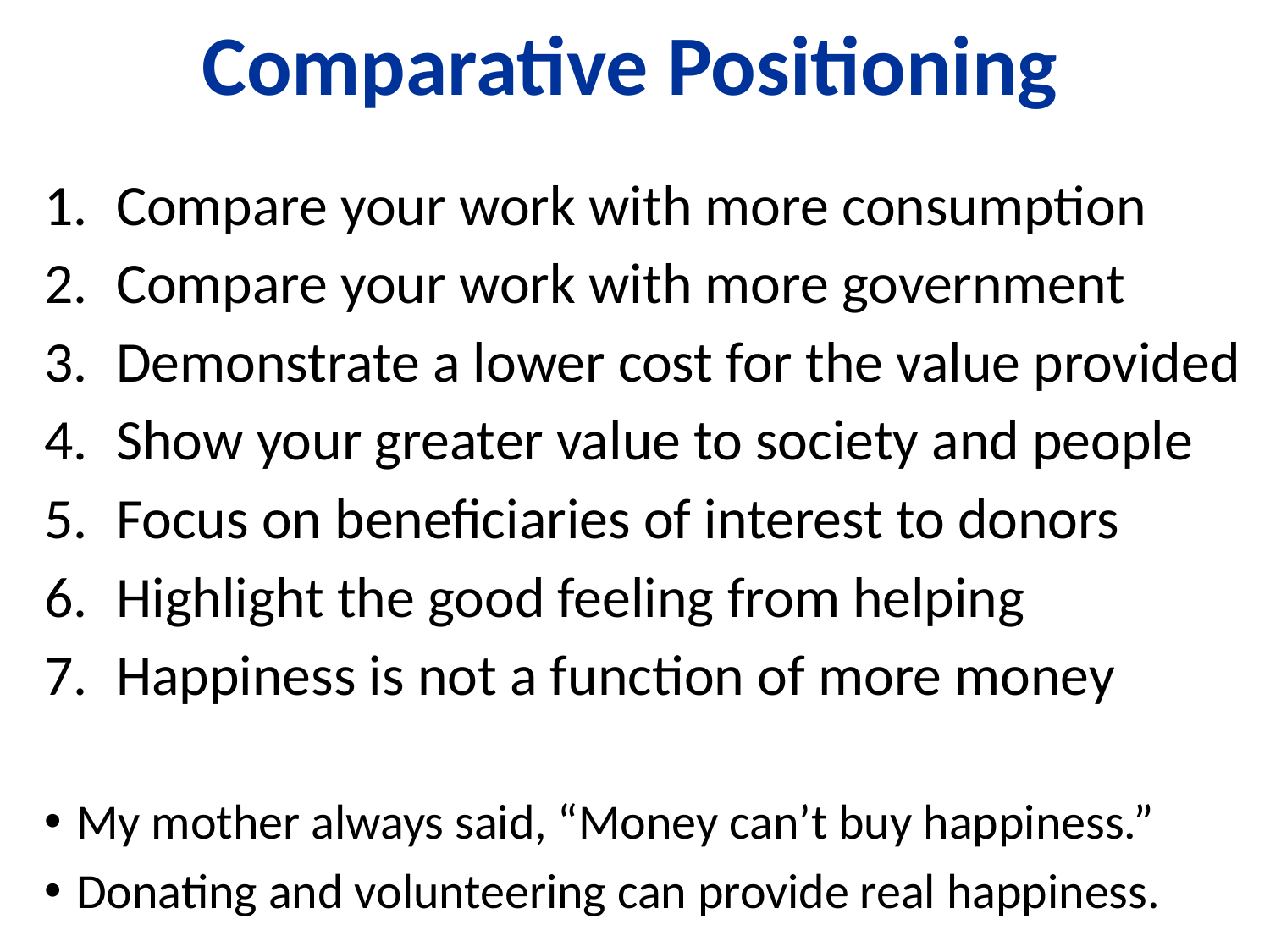

# Comparative Positioning
Compare your work with more consumption
Compare your work with more government
Demonstrate a lower cost for the value provided
Show your greater value to society and people
Focus on beneficiaries of interest to donors
Highlight the good feeling from helping
Happiness is not a function of more money

My mother always said, “Money can’t buy happiness.”
Donating and volunteering can provide real happiness.